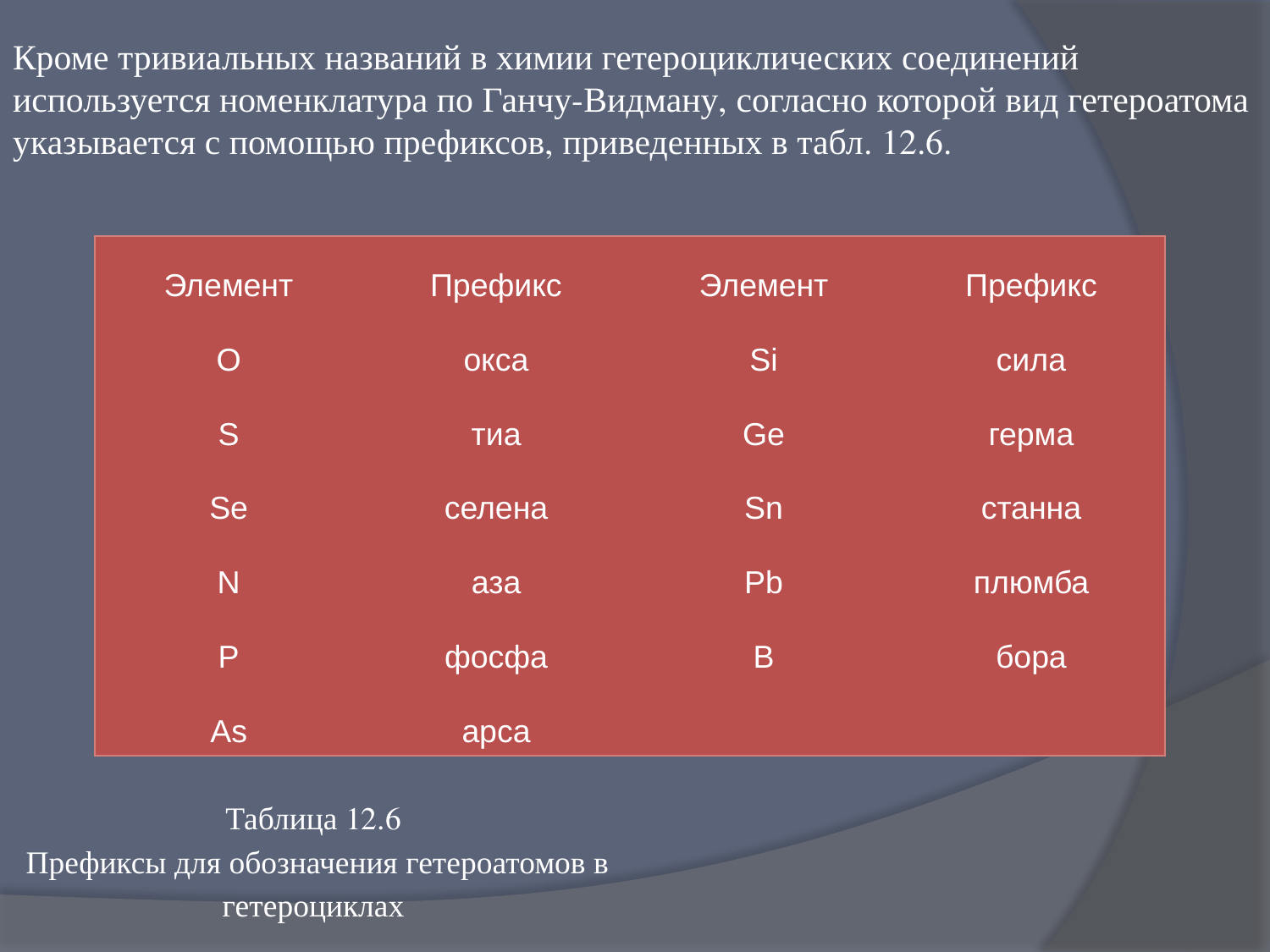

Кроме тривиальных названий в химии гетероциклических соединений используется номенклатура по Ганчу-Видману, согласно которой вид гетероатома указывается с помощью префиксов, приведенных в табл. 12.6.

| Элемент | Префикс | Элемент | Префикс |
| --- | --- | --- | --- |
| O | окса | Si | сила |
| S | тиа | Ge | герма |
| Se | селена | Sn | станна |
| N | аза | Pb | плюмба |
| P | фосфа | B | бора |
| As | арса |  |  |
Таблица 12.6
Префиксы для обозначения гетероатомов в гетероциклах